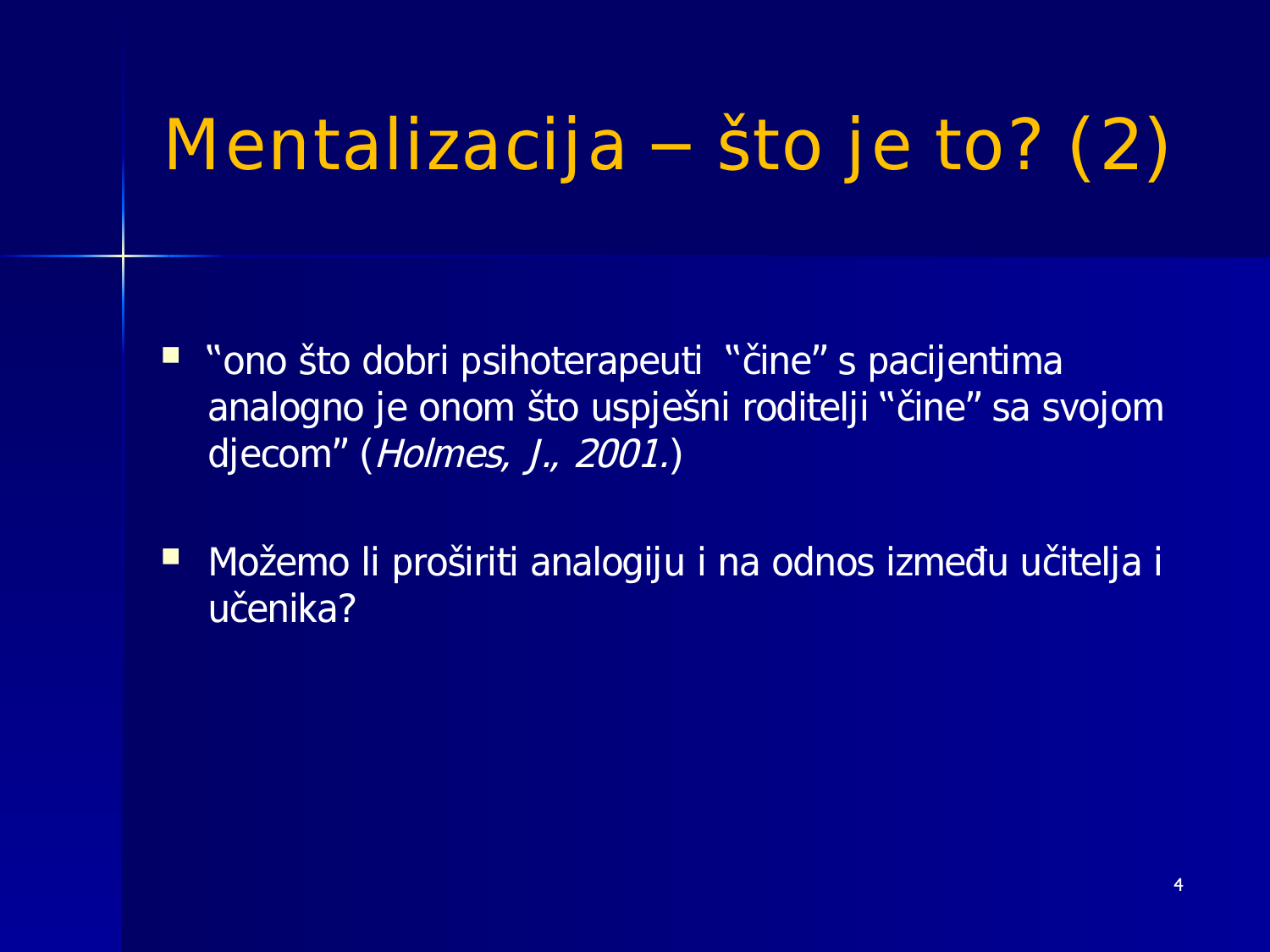

# Mentalizacija – što je to? (2)

“ono što dobri psihoterapeuti  “čine” s pacijentima analogno je onom što uspješni roditelji “čine” sa svojom djecom” (Holmes, J., 2001.)

Možemo li proširiti analogiju i na odnos između učitelja i učenika?

4